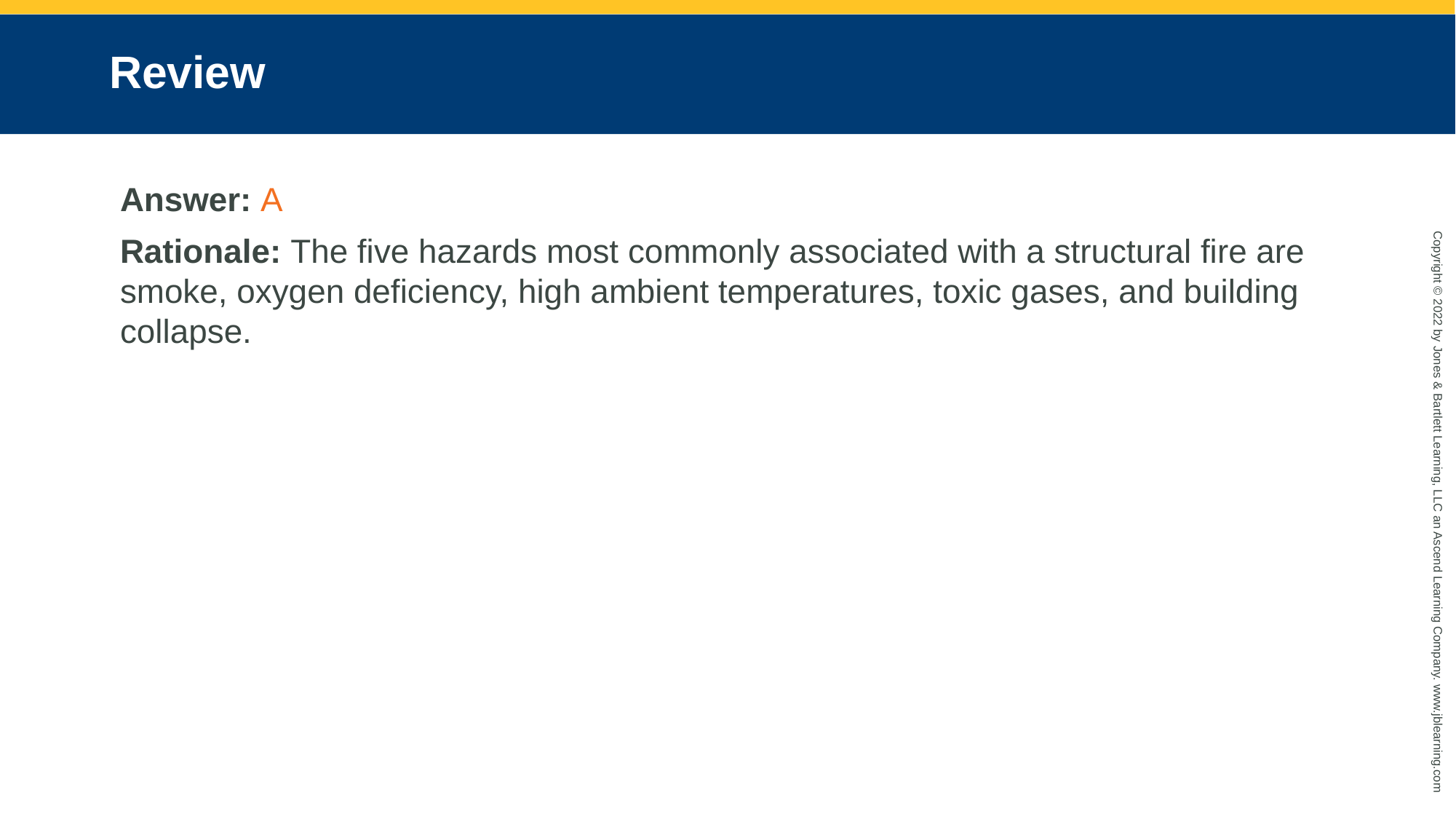

# Review
Answer: A
Rationale: The five hazards most commonly associated with a structural fire are smoke, oxygen deficiency, high ambient temperatures, toxic gases, and building collapse.